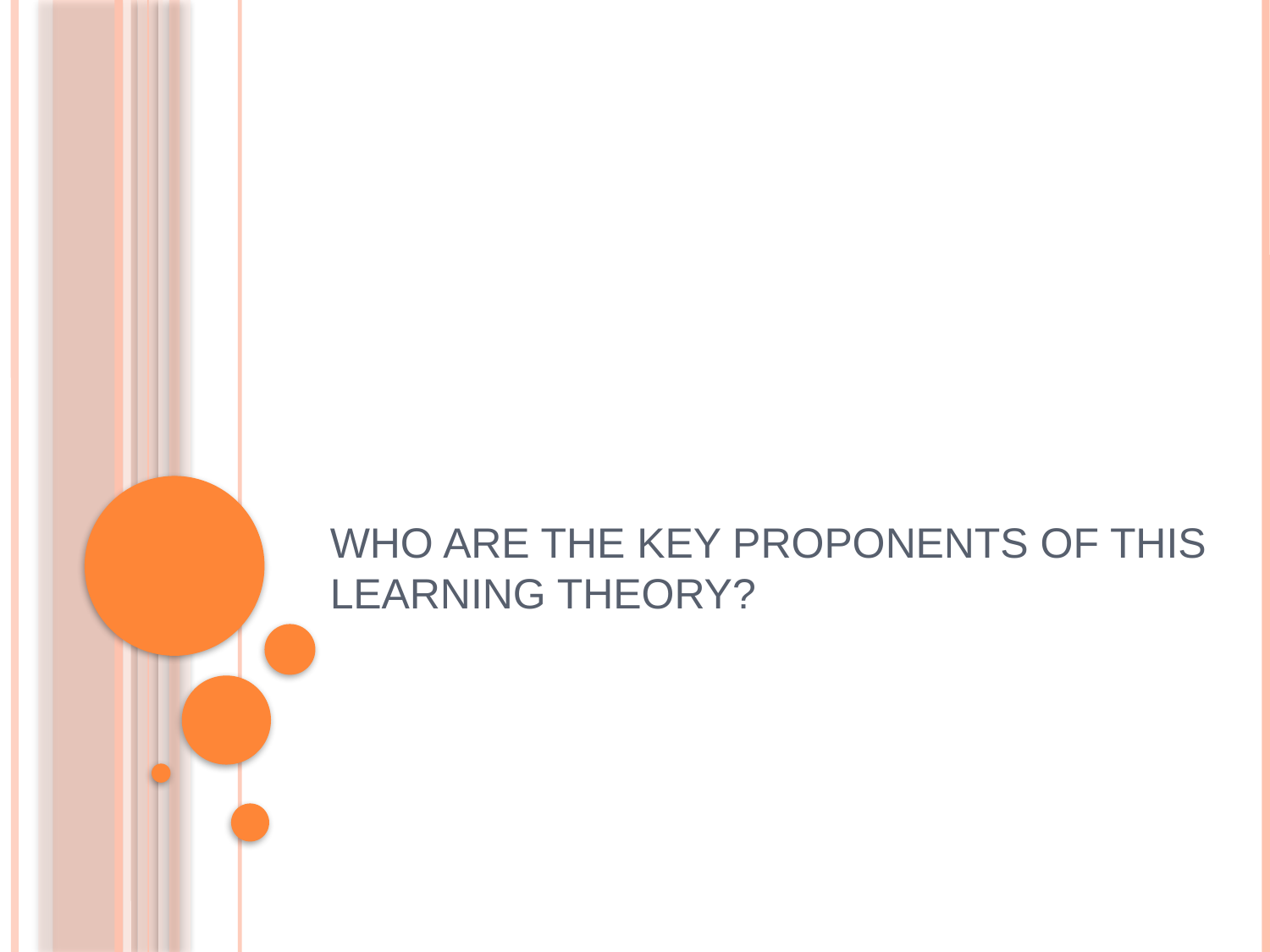

# who are the key proponents of this learning theory?